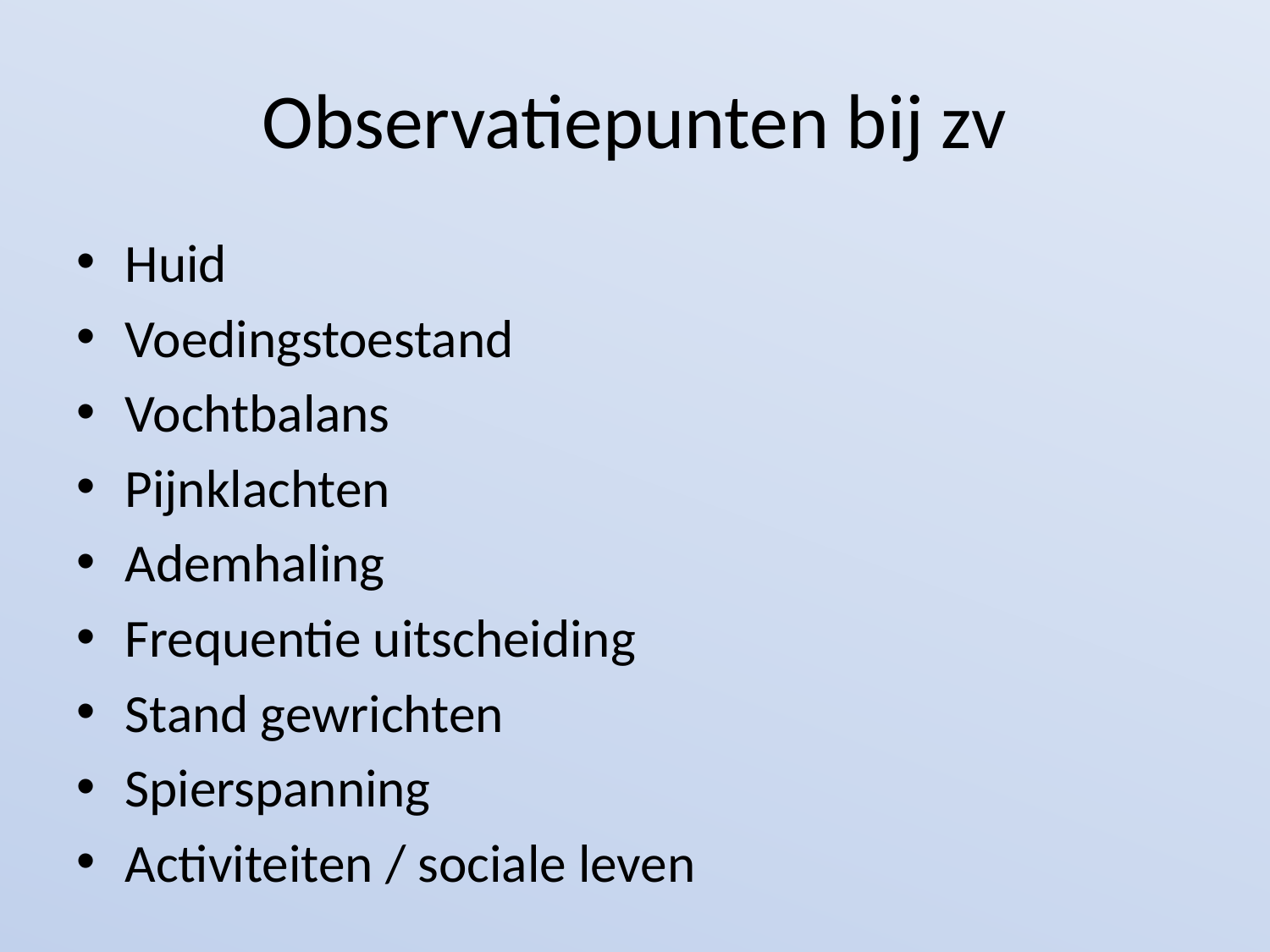

# Observatiepunten bij zv
Huid
Voedingstoestand
Vochtbalans
Pijnklachten
Ademhaling
Frequentie uitscheiding
Stand gewrichten
Spierspanning
Activiteiten / sociale leven